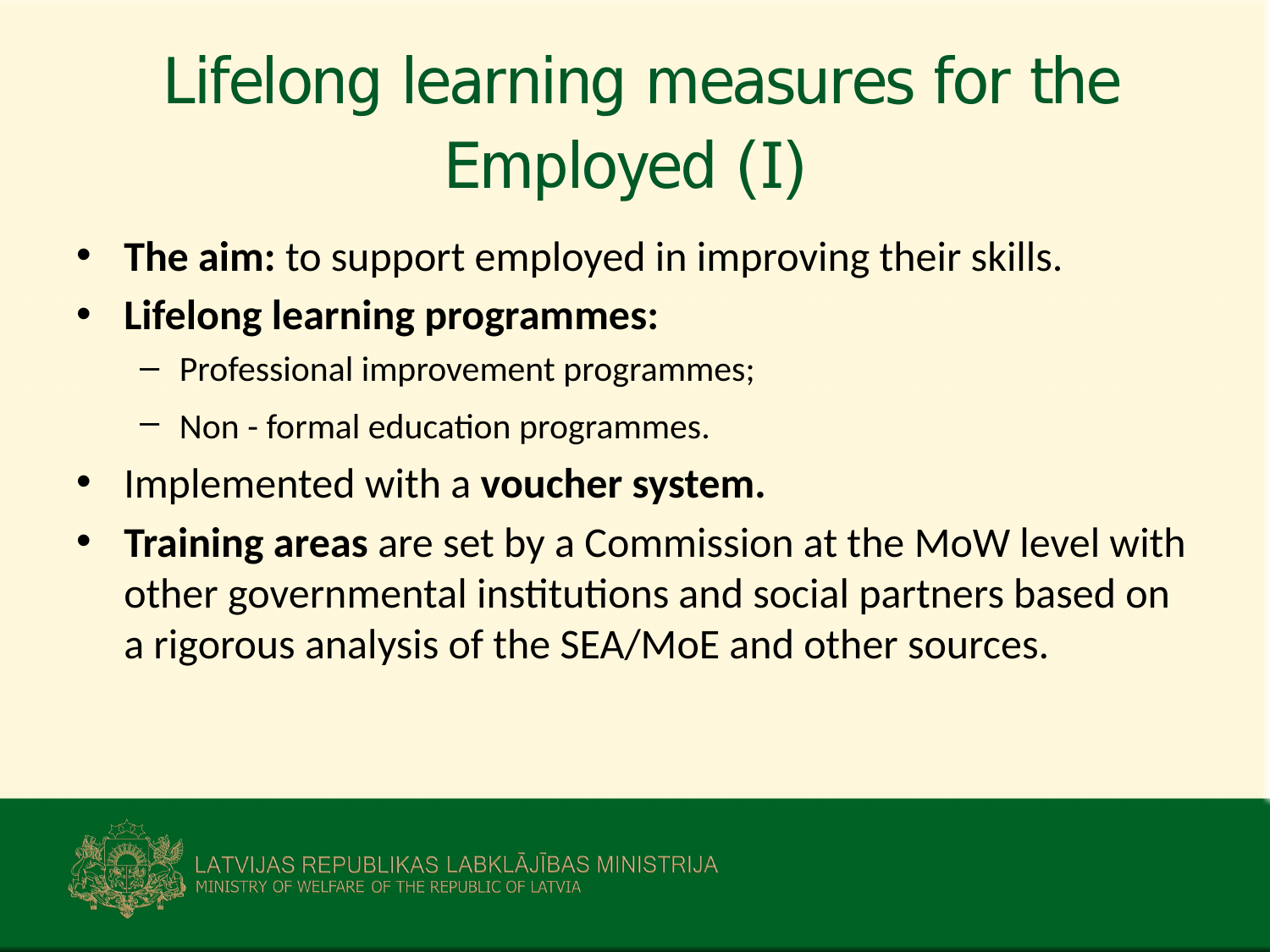

# Lifelong learning measures for the Employed (I)
The aim: to support employed in improving their skills.
Lifelong learning programmes:
Professional improvement programmes;
Non - formal education programmes.
Implemented with a voucher system.
Training areas are set by a Commission at the MoW level with other governmental institutions and social partners based on a rigorous analysis of the SEA/MoE and other sources.